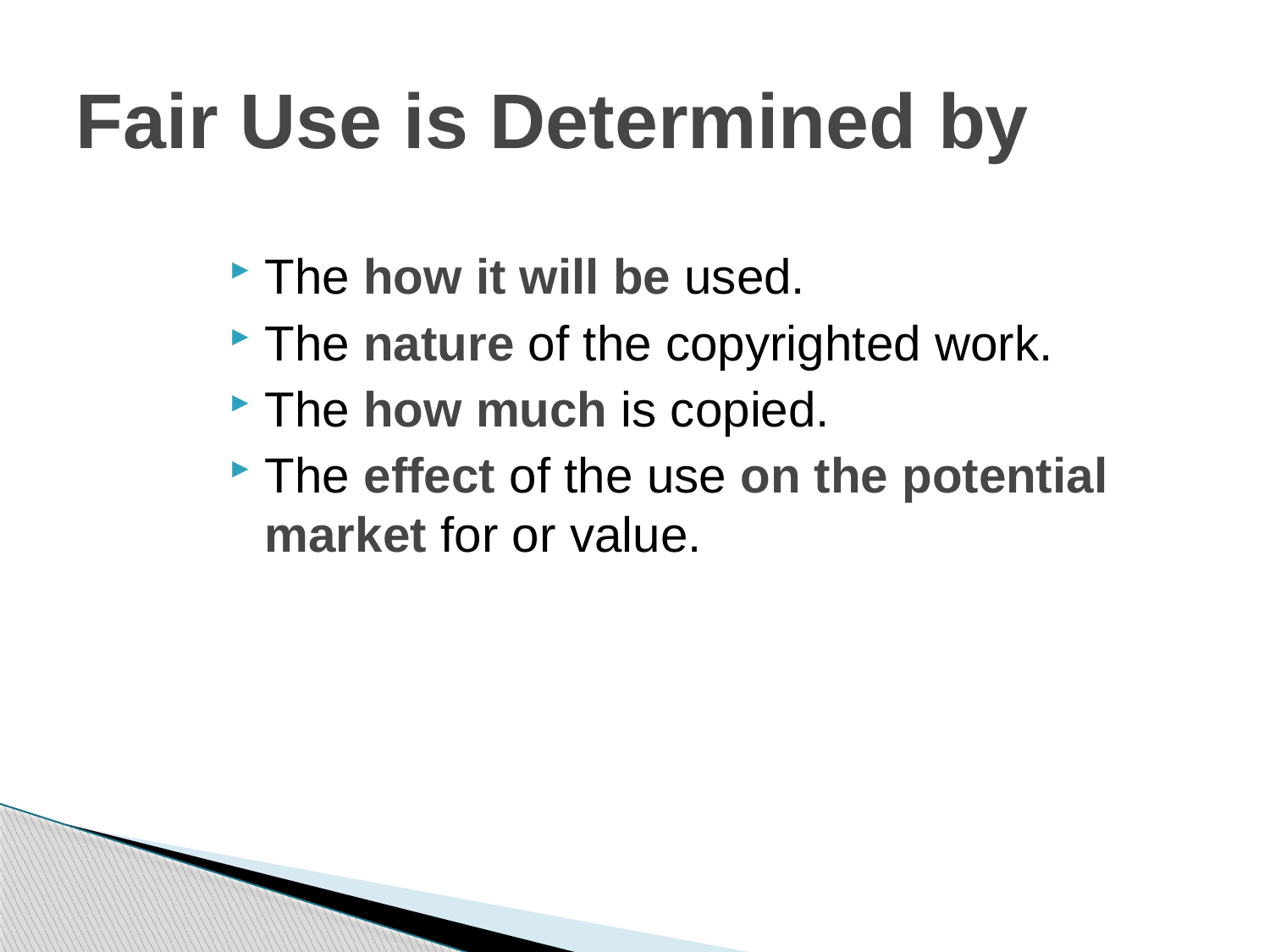

# Fair Use is Determined by
The how it will be used.
The nature of the copyrighted work.
The how much is copied.
The effect of the use on the potential market for or value.